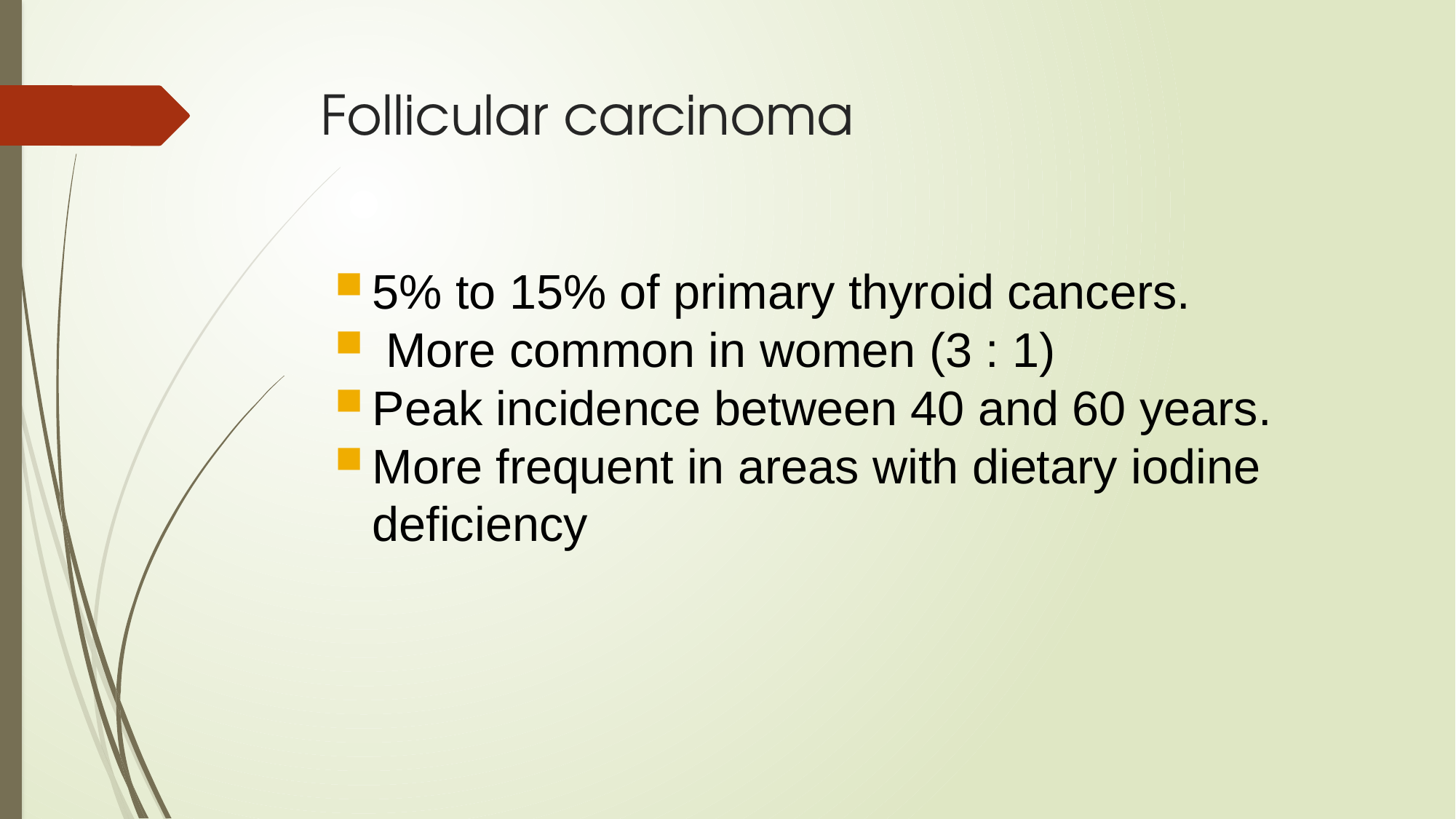

# Follicular carcinoma
5% to 15% of primary thyroid cancers.
 More common in women (3 : 1)
Peak incidence between 40 and 60 years.
More frequent in areas with dietary iodine deficiency